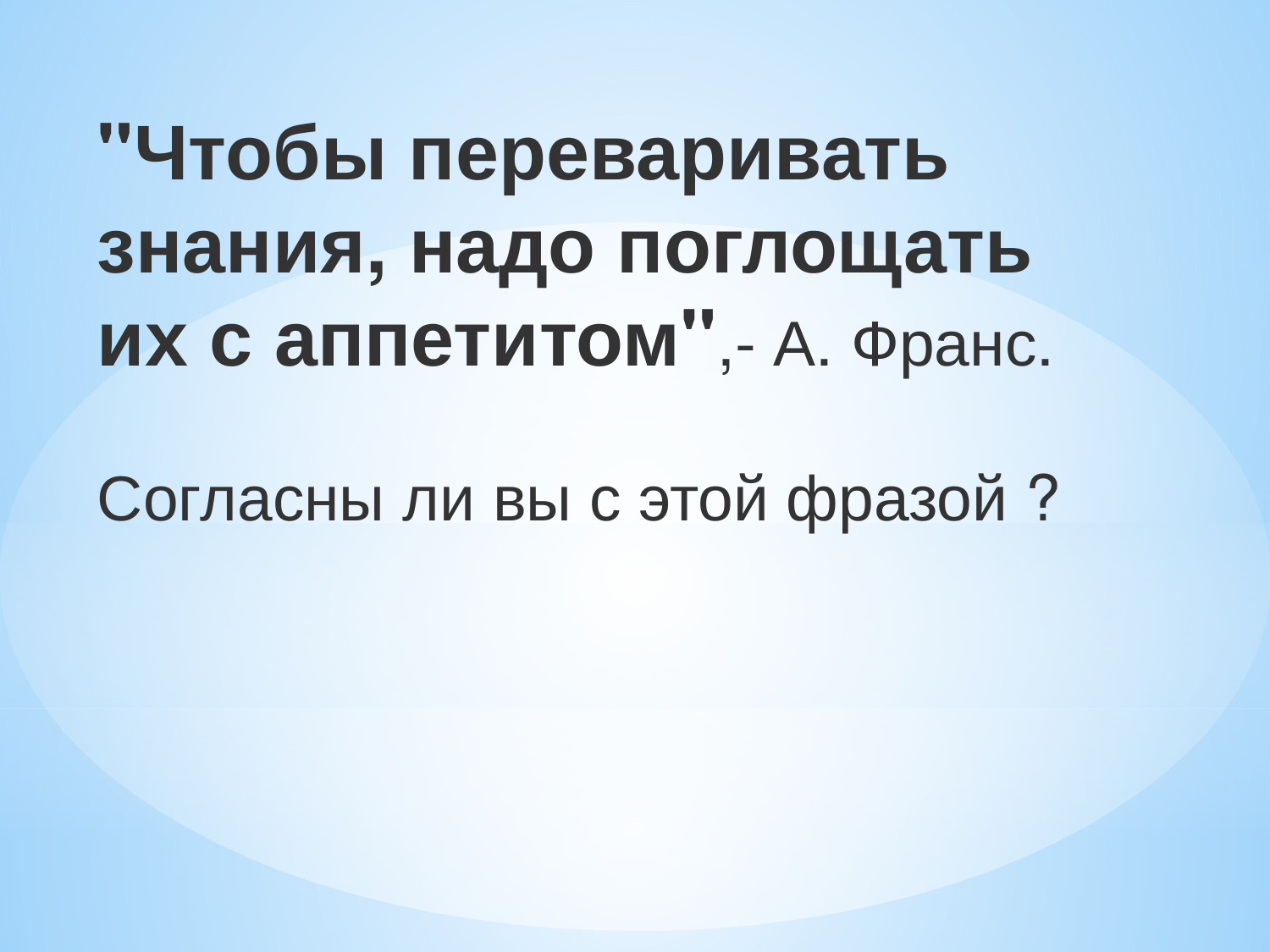

"Чтобы переваривать знания, надо поглощать их с аппетитом",- А. Франс.

Согласны ли вы с этой фразой ?